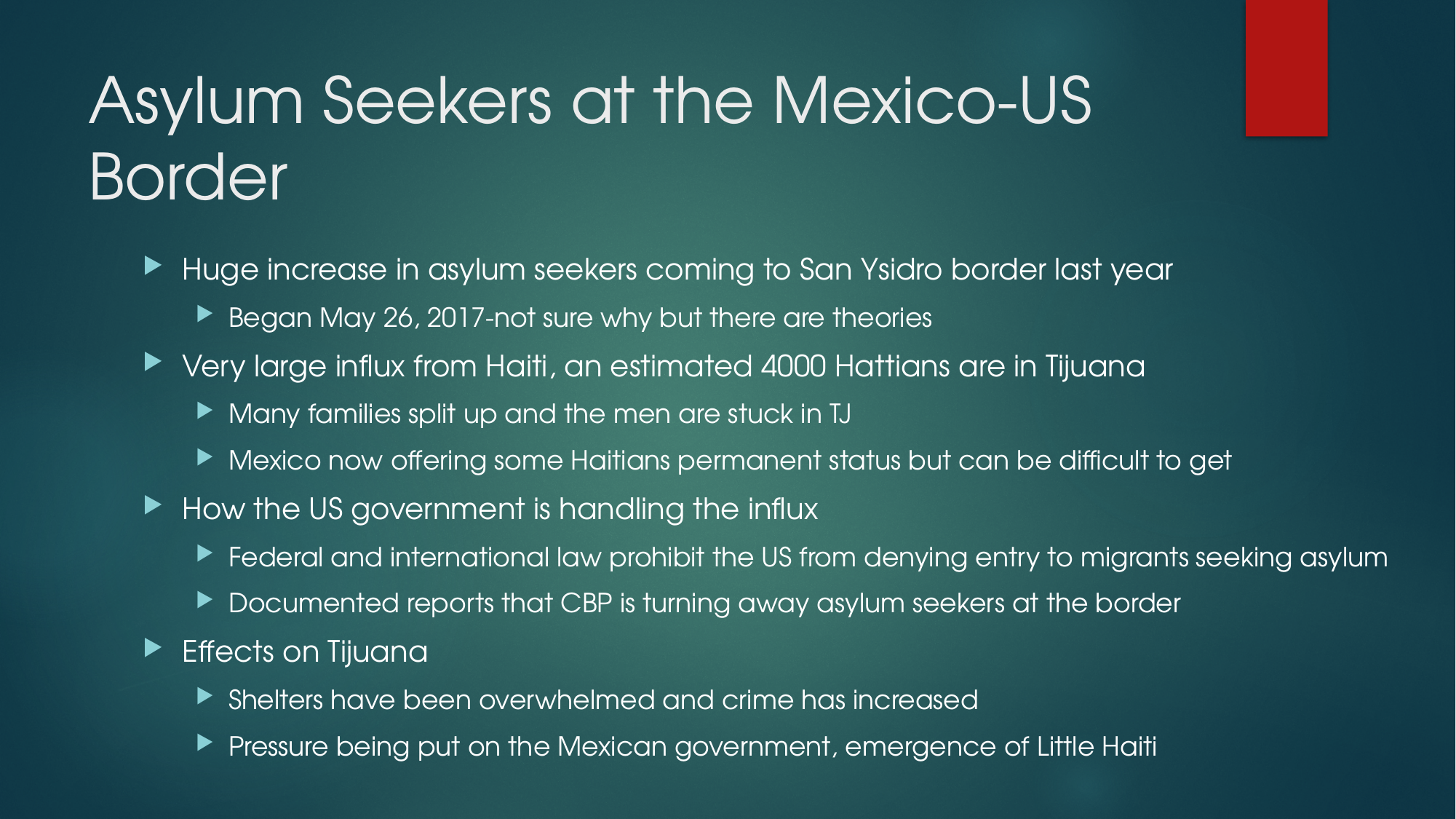

# Asylum Seekers at the Mexico-US Border
Huge increase in asylum seekers coming to San Ysidro border last year
Began May 26, 2017-not sure why but there are theories
Very large influx from Haiti, an estimated 4000 Hattians are in Tijuana
Many families split up and the men are stuck in TJ
Mexico now offering some Haitians permanent status but can be difficult to get
How the US government is handling the influx
Federal and international law prohibit the US from denying entry to migrants seeking asylum
Documented reports that CBP is turning away asylum seekers at the border
Effects on Tijuana
Shelters have been overwhelmed and crime has increased
Pressure being put on the Mexican government, emergence of Little Haiti